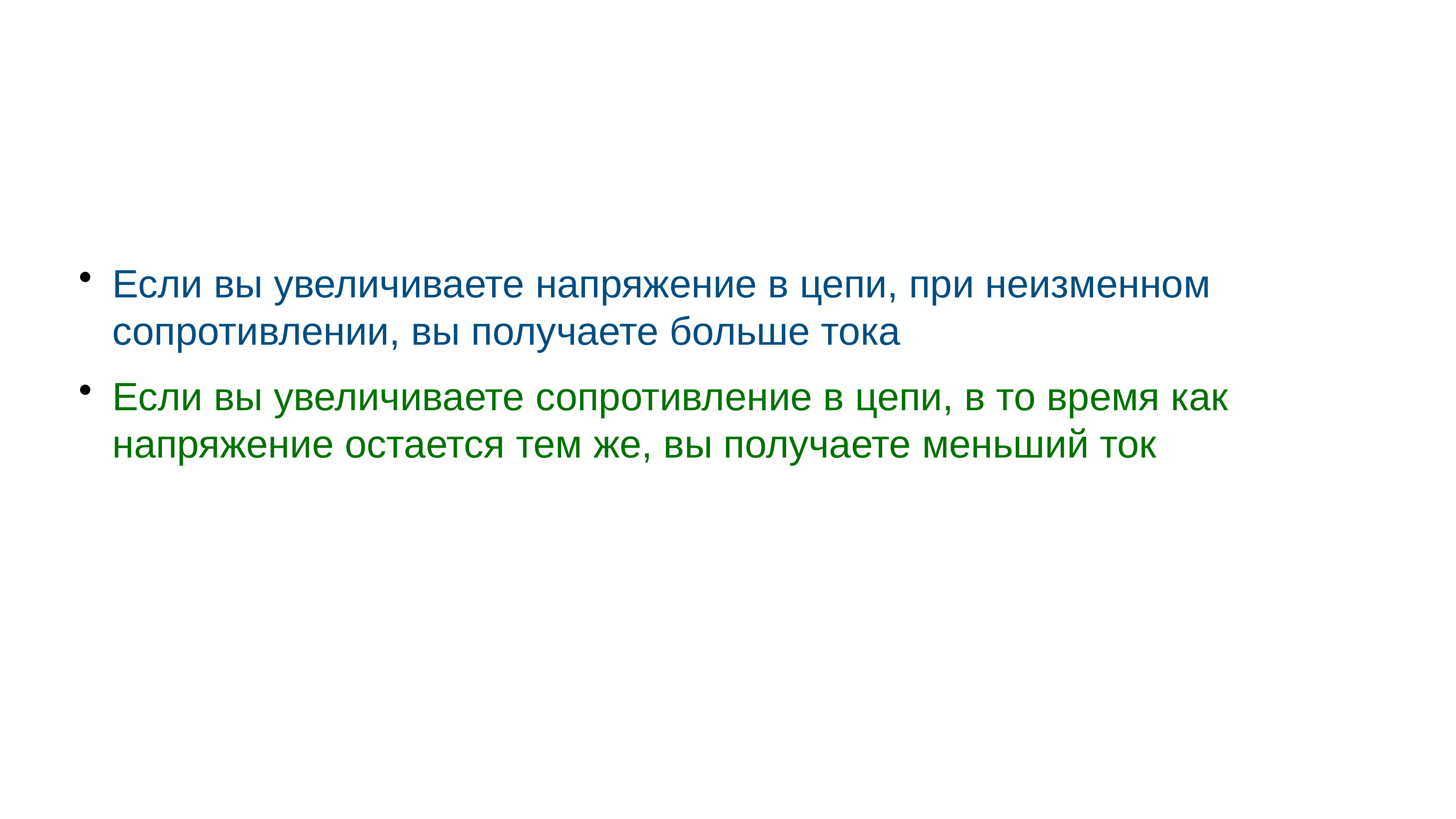

Если вы увеличиваете напряжение в цепи, при неизменном сопротивлении, вы получаете больше тока
Если вы увеличиваете сопротивление в цепи, в то время как напряжение остается тем же, вы получаете меньший ток